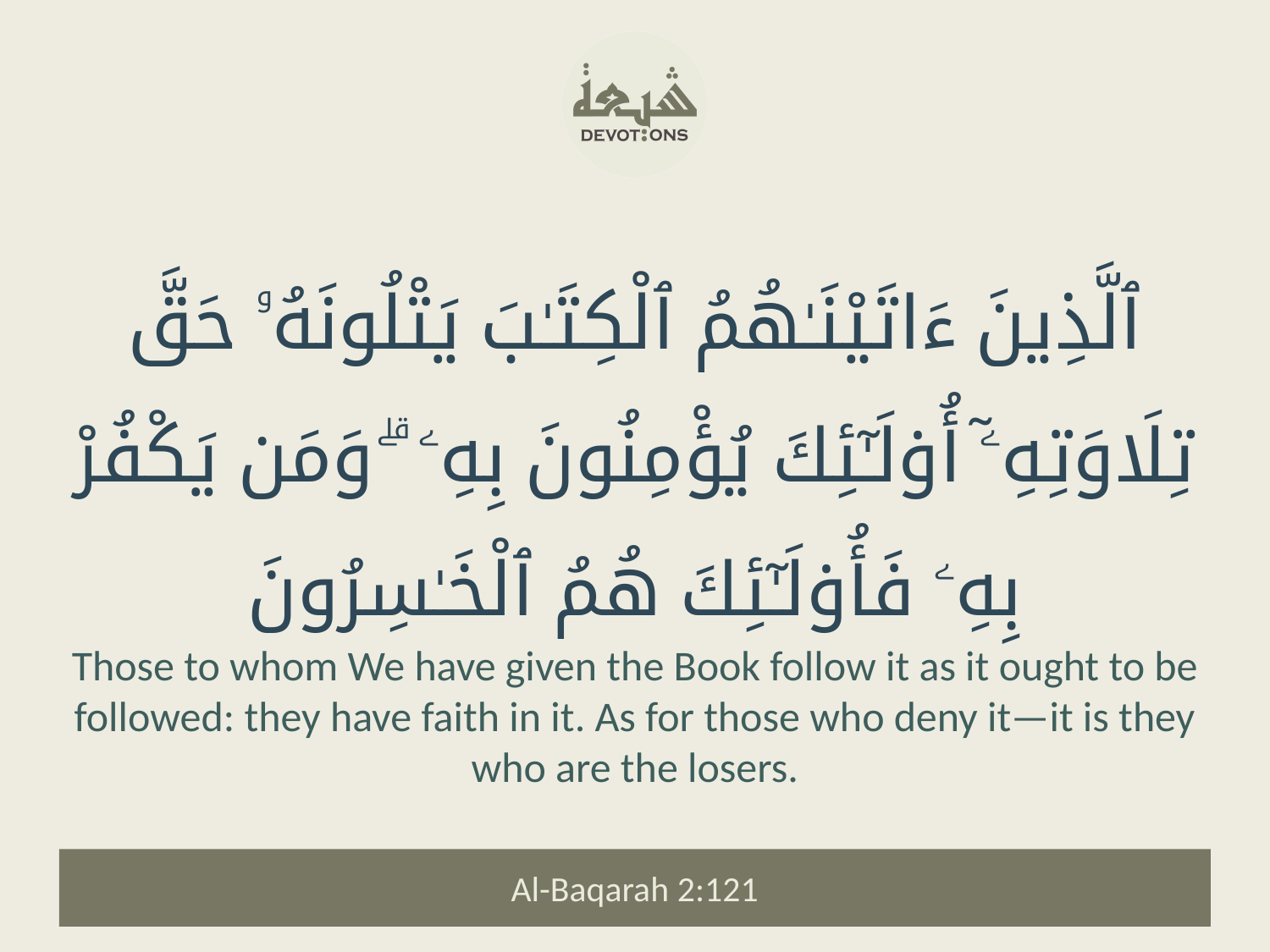

ٱلَّذِينَ ءَاتَيْنَـٰهُمُ ٱلْكِتَـٰبَ يَتْلُونَهُۥ حَقَّ تِلَاوَتِهِۦٓ أُو۟لَـٰٓئِكَ يُؤْمِنُونَ بِهِۦ ۗ وَمَن يَكْفُرْ بِهِۦ فَأُو۟لَـٰٓئِكَ هُمُ ٱلْخَـٰسِرُونَ
Those to whom We have given the Book follow it as it ought to be followed: they have faith in it. As for those who deny it—it is they who are the losers.
Al-Baqarah 2:121